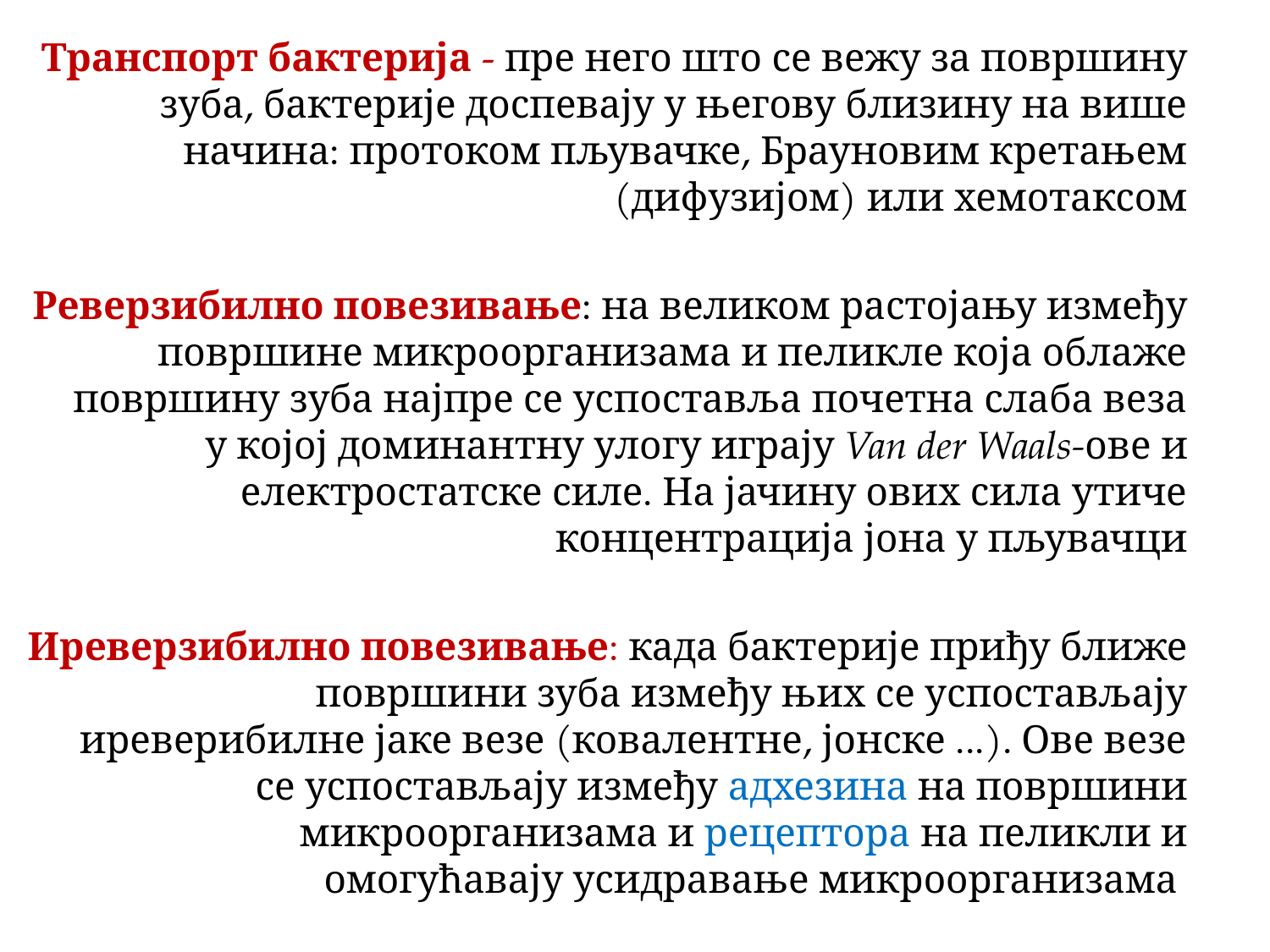

Транспорт бактерија - пре него што се вежу за површину зуба, бактерије доспевају у његову близину на више начина: протоком пљувачке, Брауновим кретањем (дифузијом) или хемотаксом

Реверзибилно повезивање: на великом растојању између површине микроорганизама и пеликле која облаже површину зуба најпре се успоставља почетна слаба веза у којој доминантну улогу играју Van der Waals-ове и електростатске силе. На јачину ових сила утиче концентрација јона у пљувачци

Иреверзибилно повезивање: када бактерије приђу ближе површини зуба између њих се успостављају иреверибилне јаке везе (ковалентне, јонске ...). Ове везе се успостављају између адхезина на површини микроорганизама и рецептора на пеликли и омогућавају усидравање микроорганизама